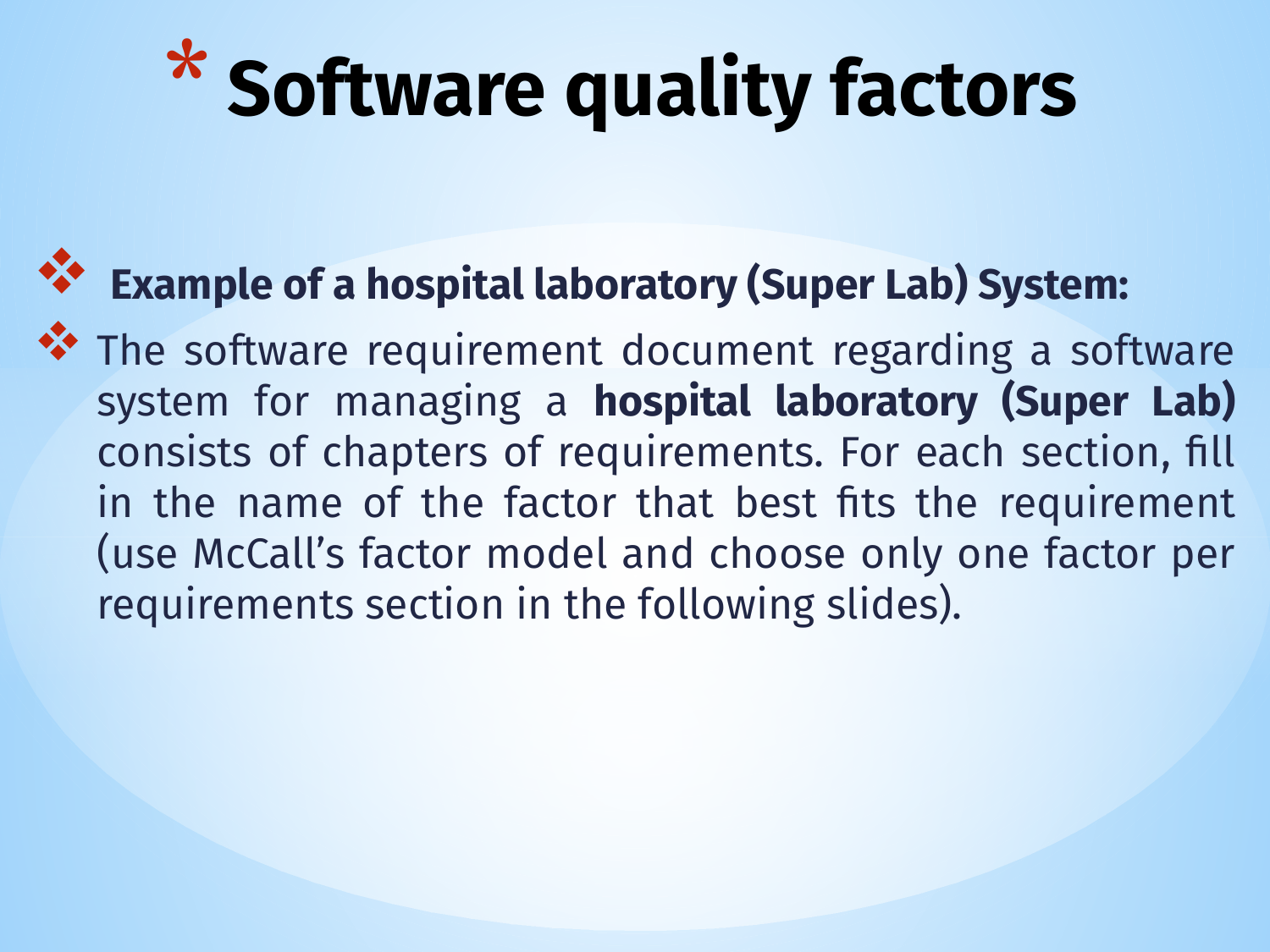

# Software quality factors
 Example of a hospital laboratory (Super Lab) System:
The software requirement document regarding a software system for managing a hospital laboratory (Super Lab) consists of chapters of requirements. For each section, fill in the name of the factor that best fits the requirement (use McCall’s factor model and choose only one factor per requirements section in the following slides).